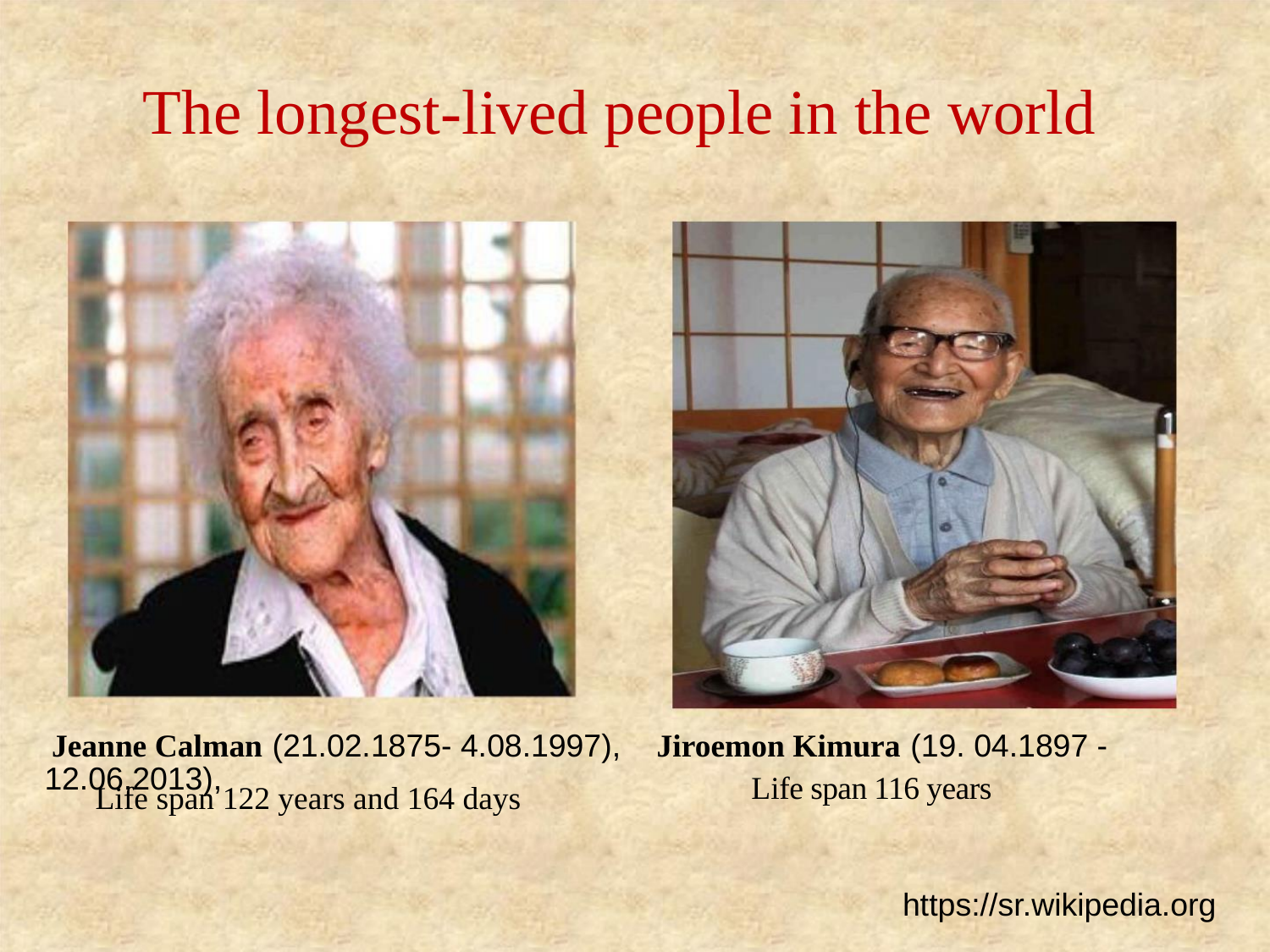

The longest-lived people in the world
 Jeanne Calman (21.02.1875- 4.08.1997),  Jiroemon Kimura (19. 04.1897 - 12.06.2013),
Life span 116 years
Life span 122 years and 164 days
https://sr.wikipedia.org